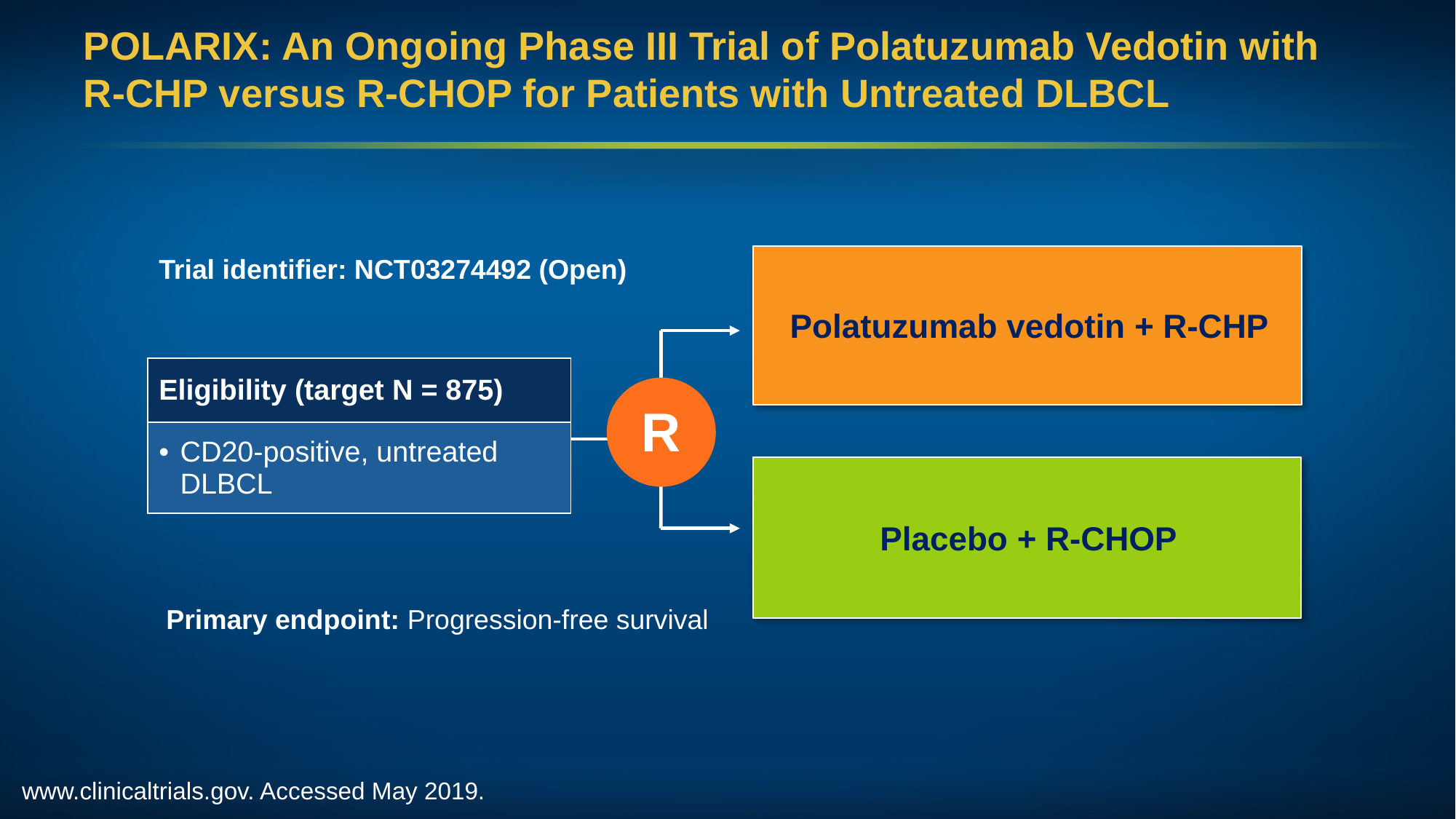

# POLARIX: An Ongoing Phase III Trial of Polatuzumab Vedotin with R-CHP versus R-CHOP for Patients with Untreated DLBCL
Polatuzumab vedotin + R-CHP

Trial identifier: NCT03274492 (Open)
| Eligibility (target N = 875) |
| --- |
| CD20-positive, untreated DLBCL |

R
Placebo + R-CHOP

Primary endpoint: Progression-free survival
www.clinicaltrials.gov. Accessed May 2019.